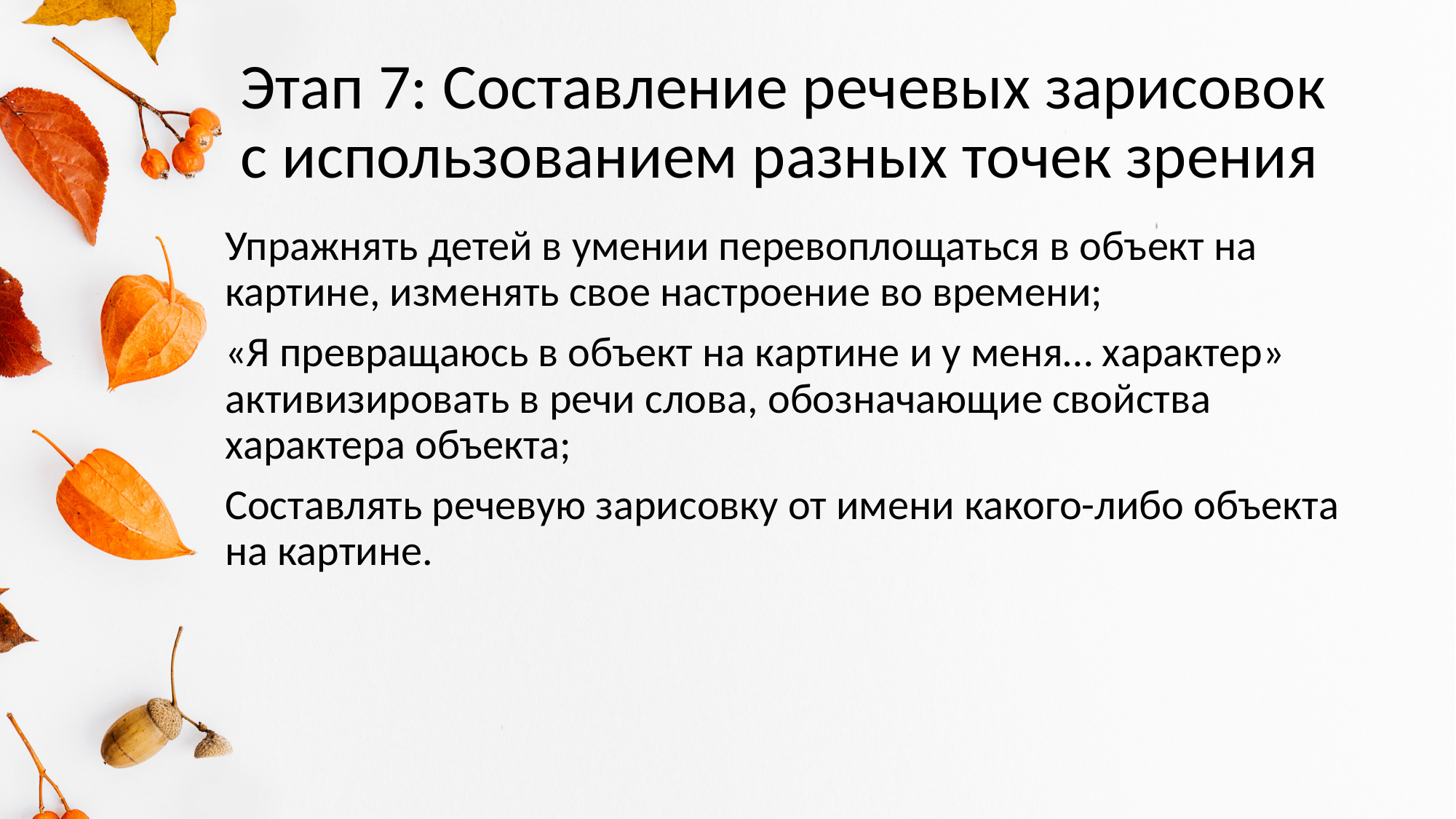

# Этап 7: Составление речевых зарисовок с использованием разных точек зрения
Упражнять детей в умении перевоплощаться в объект на картине, изменять свое настроение во времени;
«Я превращаюсь в объект на картине и у меня… характер» активизировать в речи слова, обозначающие свойства характера объекта;
Составлять речевую зарисовку от имени какого-либо объекта на картине.